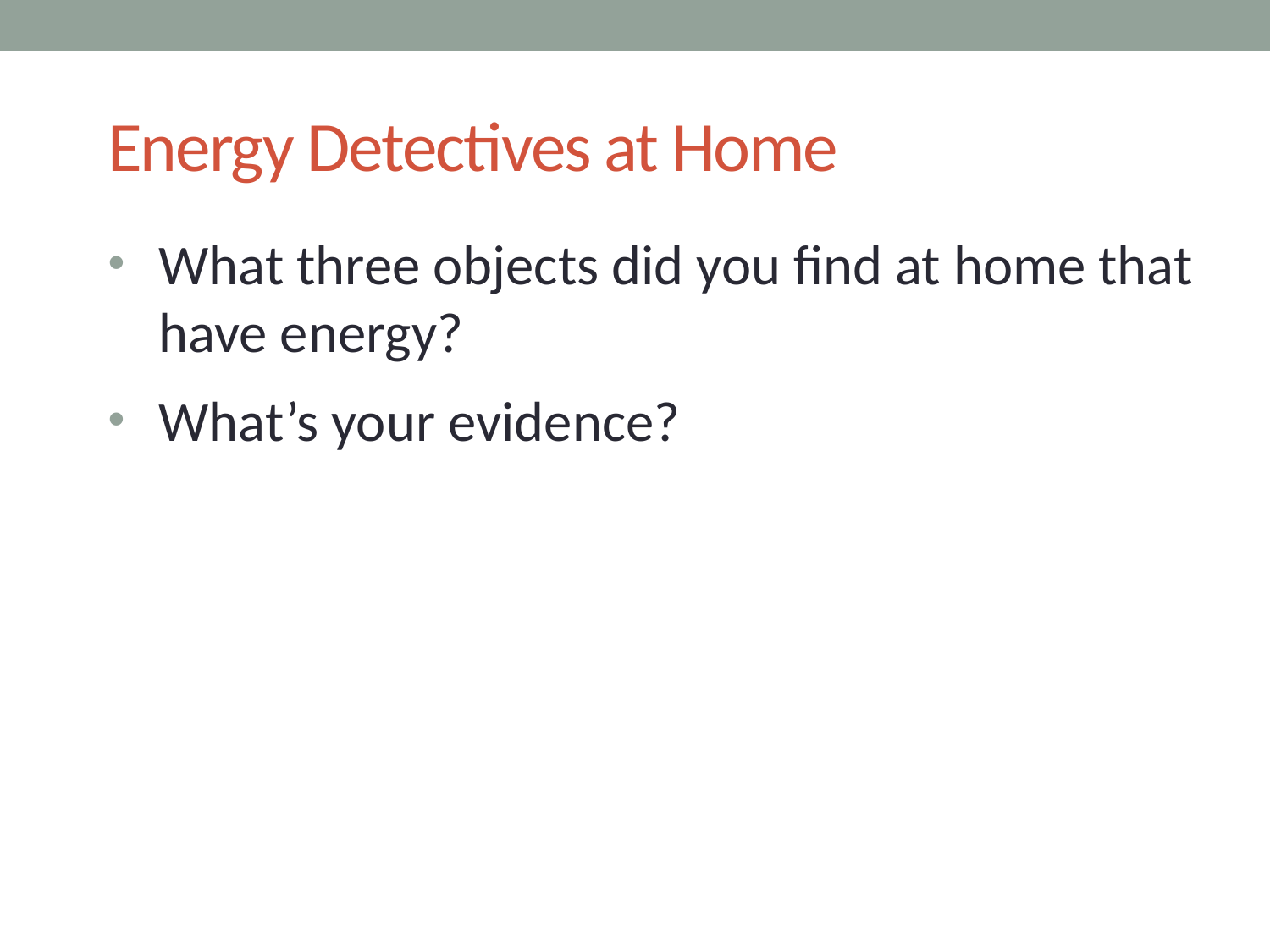

# Energy Detectives at Home
What three objects did you find at home that have energy?
What’s your evidence?